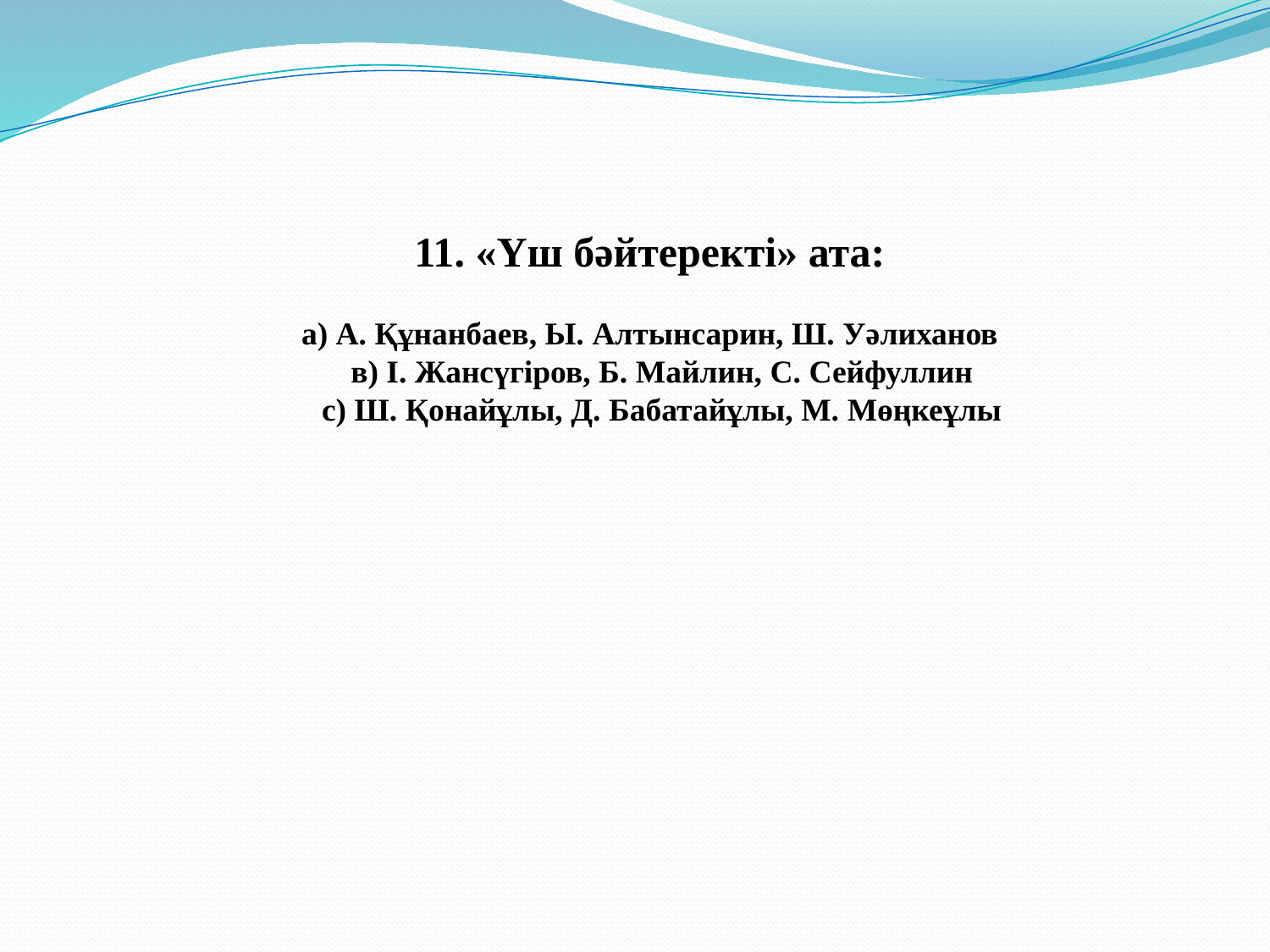

11. «Үш бәйтеректі» ата:

а) А. Құнанбаев, Ы. Алтынсарин, Ш. Уәлиханов
   в) І. Жансүгіров, Б. Майлин, С. Сейфуллин
   с) Ш. Қонайұлы, Д. Бабатайұлы, М. Мөңкеұлы